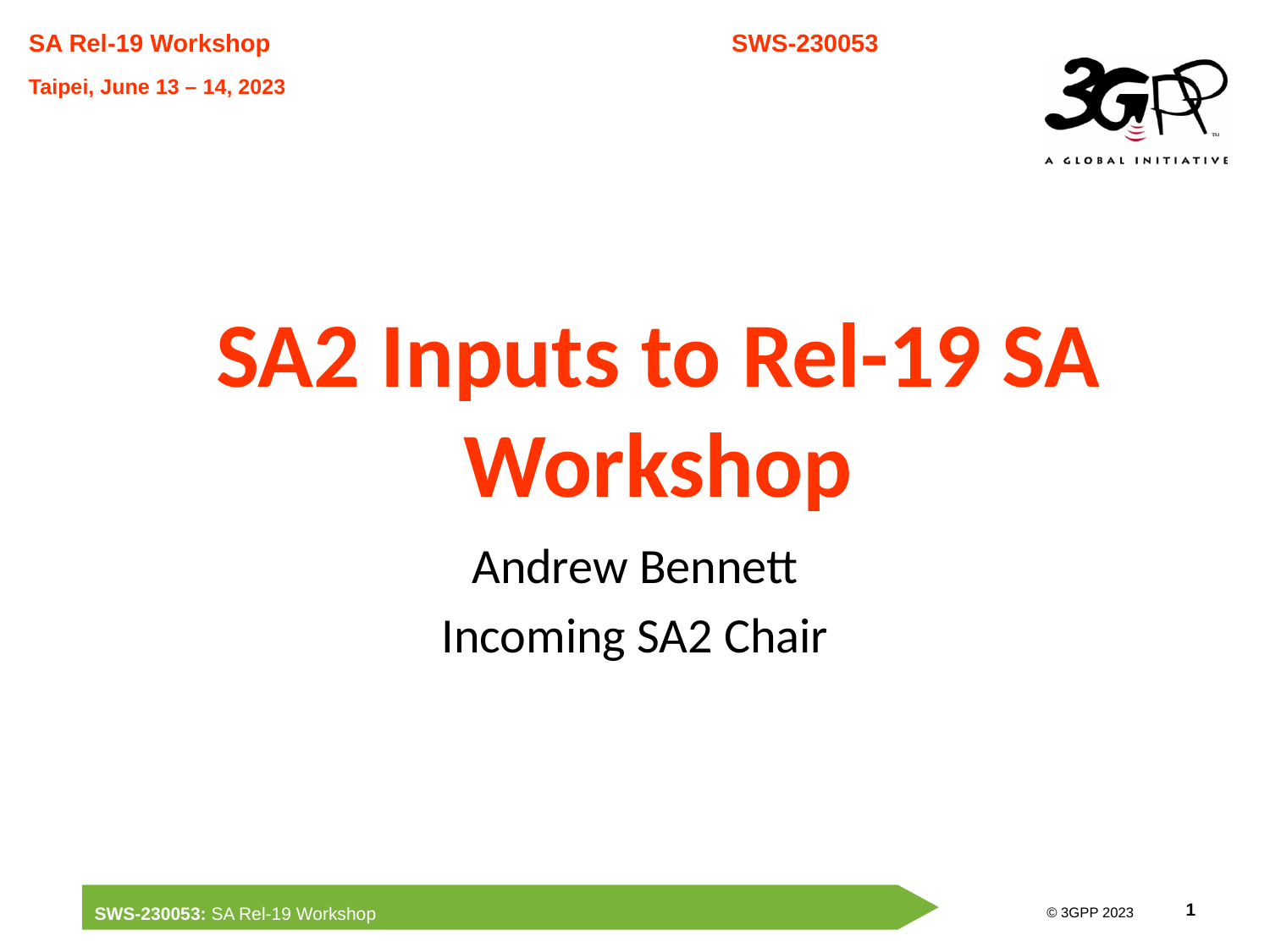

SA Rel-19 Workshop	SWS-230053
Taipei, June 13 – 14, 2023
SA2 Inputs to Rel-19 SA Workshop
Andrew Bennett
Incoming SA2 Chair